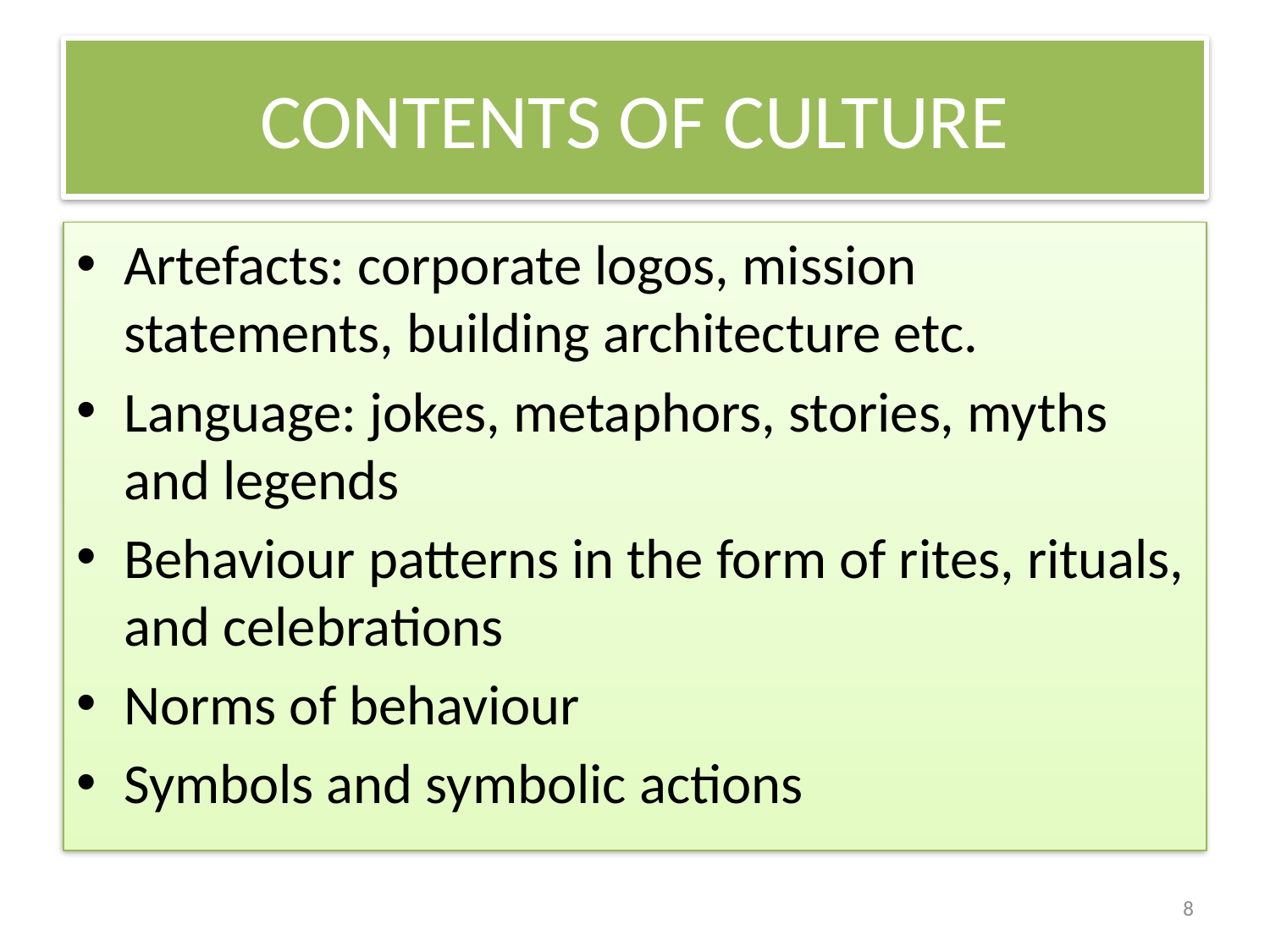

# CONTENTS OF CULTURE
Artefacts: corporate logos, mission statements, building architecture etc.
Language: jokes, metaphors, stories, myths and legends
Behaviour patterns in the form of rites, rituals, and celebrations
Norms of behaviour
Symbols and symbolic actions

8